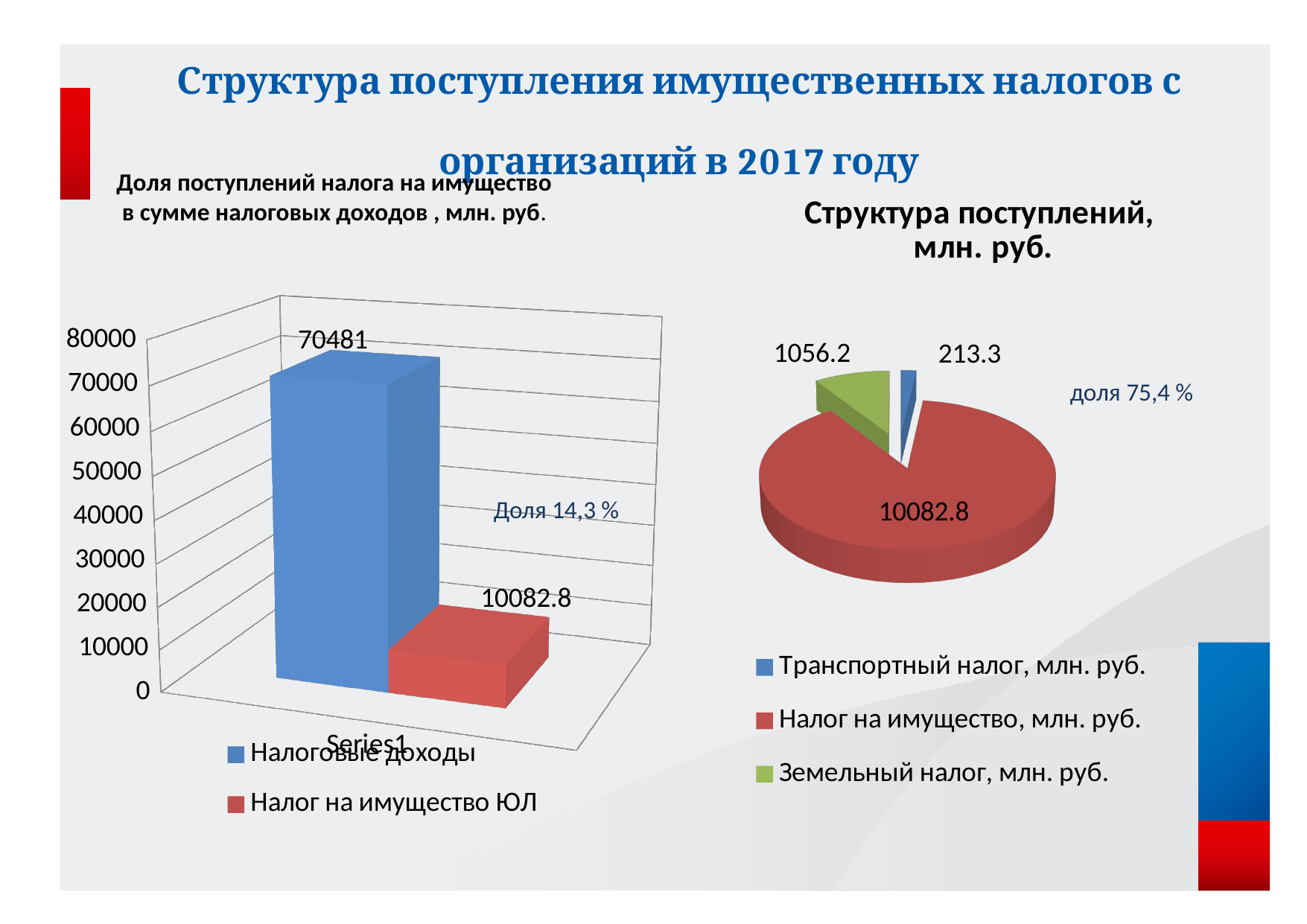

Структура поступления имущественных налогов с организаций в 2017 году
Доля поступлений налога на имущество в сумме налоговых доходов , млн. руб.

[unsupported chart]

[unsupported chart]

доля 75,4 %
Доля 14,3 %